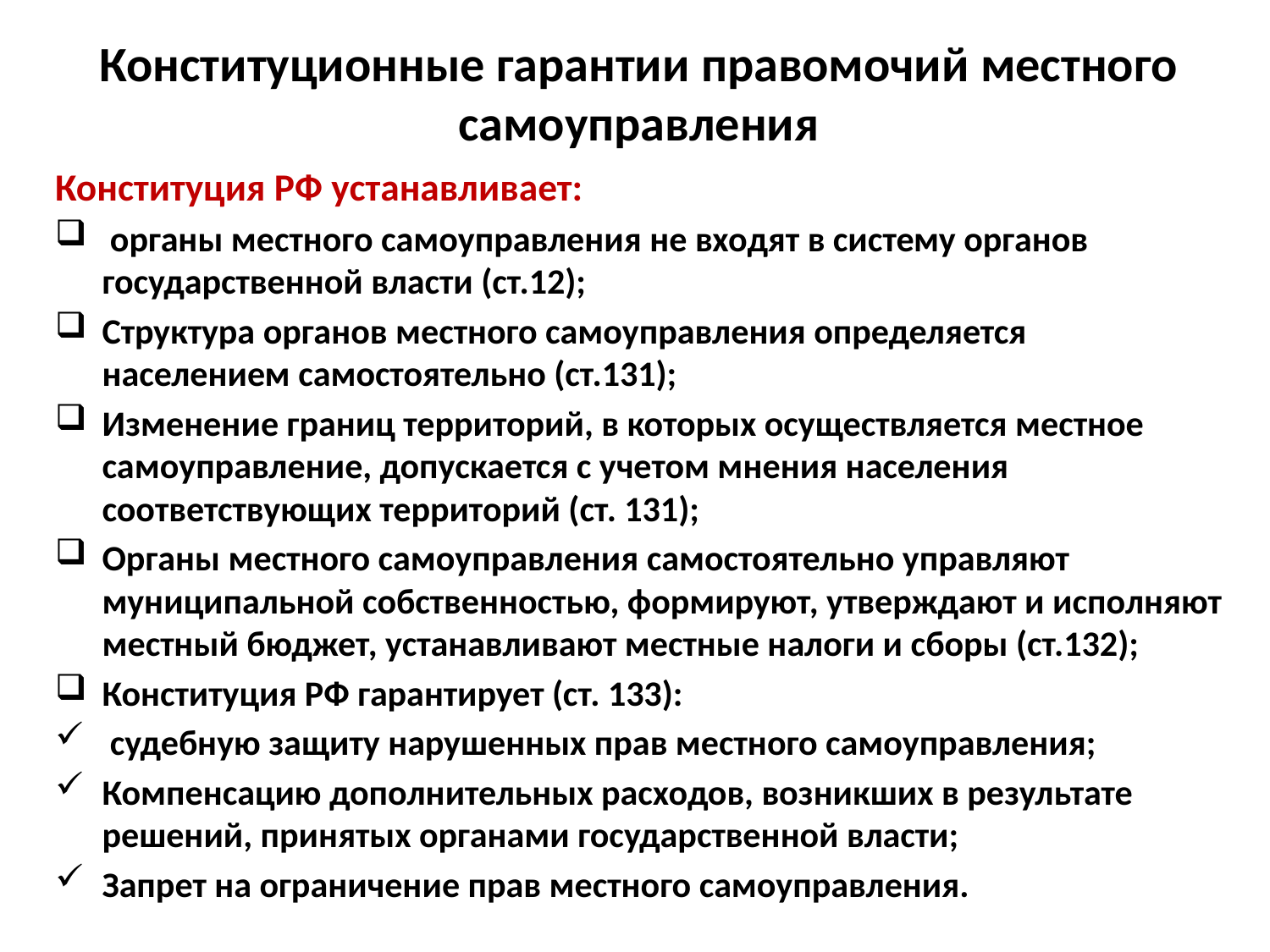

# Конституционные гарантии правомочий местного самоуправления
Конституция РФ устанавливает:
 органы местного самоуправления не входят в систему органов государственной власти (ст.12);
Структура органов местного самоуправления определяется населением самостоятельно (ст.131);
Изменение границ территорий, в которых осуществляется местное самоуправление, допускается с учетом мнения населения соответствующих территорий (ст. 131);
Органы местного самоуправления самостоятельно управляют муниципальной собственностью, формируют, утверждают и исполняют местный бюджет, устанавливают местные налоги и сборы (ст.132);
Конституция РФ гарантирует (ст. 133):
 судебную защиту нарушенных прав местного самоуправления;
Компенсацию дополнительных расходов, возникших в результате решений, принятых органами государственной власти;
Запрет на ограничение прав местного самоуправления.